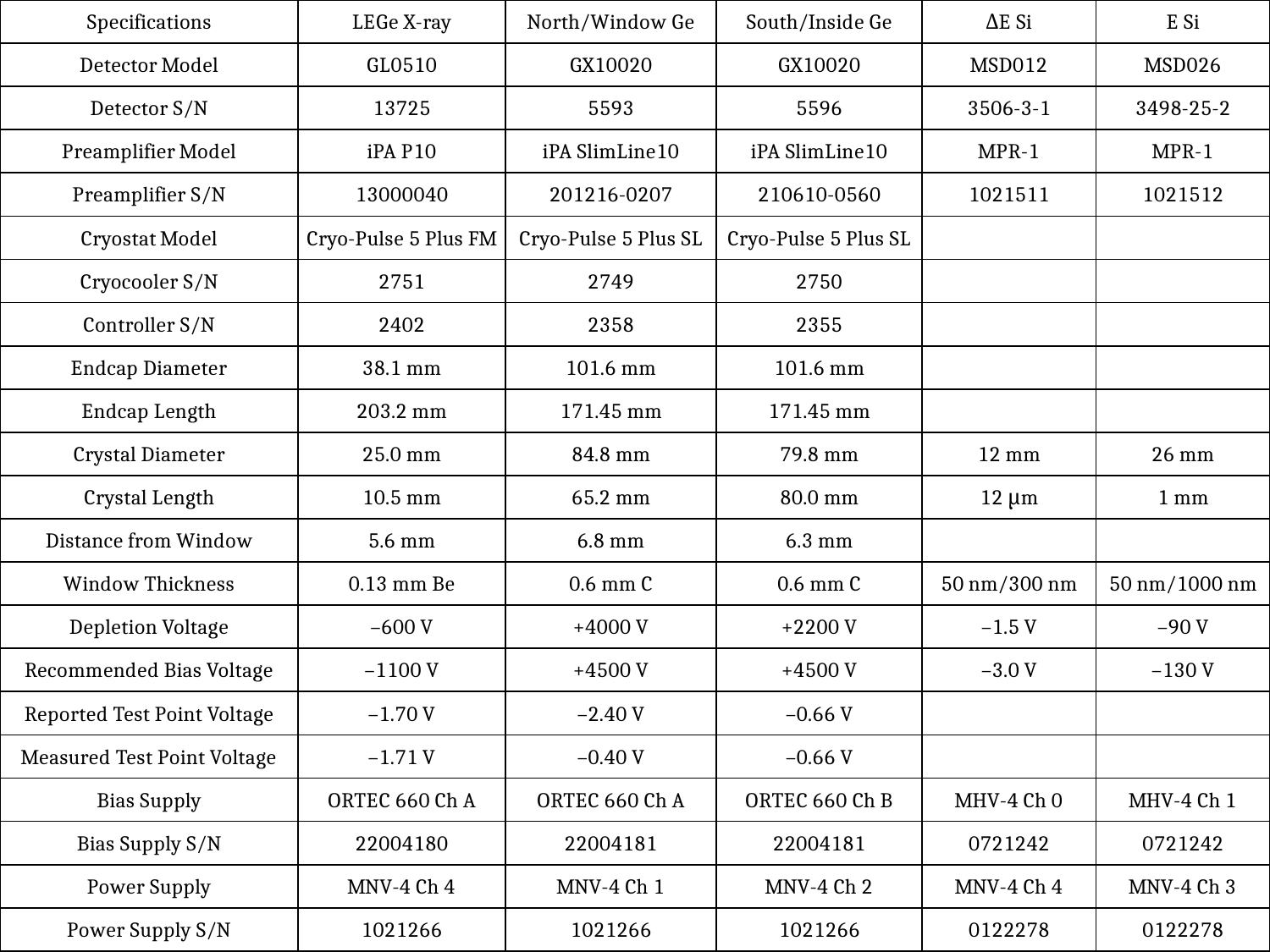

| Specifications | LEGe X-ray | North/Window Ge | South/Inside Ge | ΔE Si | E Si |
| --- | --- | --- | --- | --- | --- |
| Detector Model | GL0510 | GX10020 | GX10020 | MSD012 | MSD026 |
| Detector S/N | 13725 | 5593 | 5596 | 3506-3-1 | 3498-25-2 |
| Preamplifier Model | iPA P10 | iPA SlimLine10 | iPA SlimLine10 | MPR-1 | MPR-1 |
| Preamplifier S/N | 13000040 | 201216-0207 | 210610-0560 | 1021511 | 1021512 |
| Cryostat Model | Cryo-Pulse 5 Plus FM | Cryo-Pulse 5 Plus SL | Cryo-Pulse 5 Plus SL |  |  |
| Cryocooler S/N | 2751 | 2749 | 2750 |  |  |
| Controller S/N | 2402 | 2358 | 2355 |  |  |
| Endcap Diameter | 38.1 mm | 101.6 mm | 101.6 mm |  |  |
| Endcap Length | 203.2 mm | 171.45 mm | 171.45 mm |  |  |
| Crystal Diameter | 25.0 mm | 84.8 mm | 79.8 mm | 12 mm | 26 mm |
| Crystal Length | 10.5 mm | 65.2 mm | 80.0 mm | 12 μm | 1 mm |
| Distance from Window | 5.6 mm | 6.8 mm | 6.3 mm |  |  |
| Window Thickness | 0.13 mm Be | 0.6 mm C | 0.6 mm C | 50 nm/300 nm | 50 nm/1000 nm |
| Depletion Voltage | –600 V | +4000 V | +2200 V | –1.5 V | –90 V |
| Recommended Bias Voltage | –1100 V | +4500 V | +4500 V | –3.0 V | –130 V |
| Reported Test Point Voltage | –1.70 V | –2.40 V | –0.66 V |  |  |
| Measured Test Point Voltage | –1.71 V | –0.40 V | –0.66 V |  |  |
| Bias Supply | ORTEC 660 Ch A | ORTEC 660 Ch A | ORTEC 660 Ch B | MHV-4 Ch 0 | MHV-4 Ch 1 |
| Bias Supply S/N | 22004180 | 22004181 | 22004181 | 0721242 | 0721242 |
| Power Supply | MNV-4 Ch 4 | MNV-4 Ch 1 | MNV-4 Ch 2 | MNV-4 Ch 4 | MNV-4 Ch 3 |
| Power Supply S/N | 1021266 | 1021266 | 1021266 | 0122278 | 0122278 |